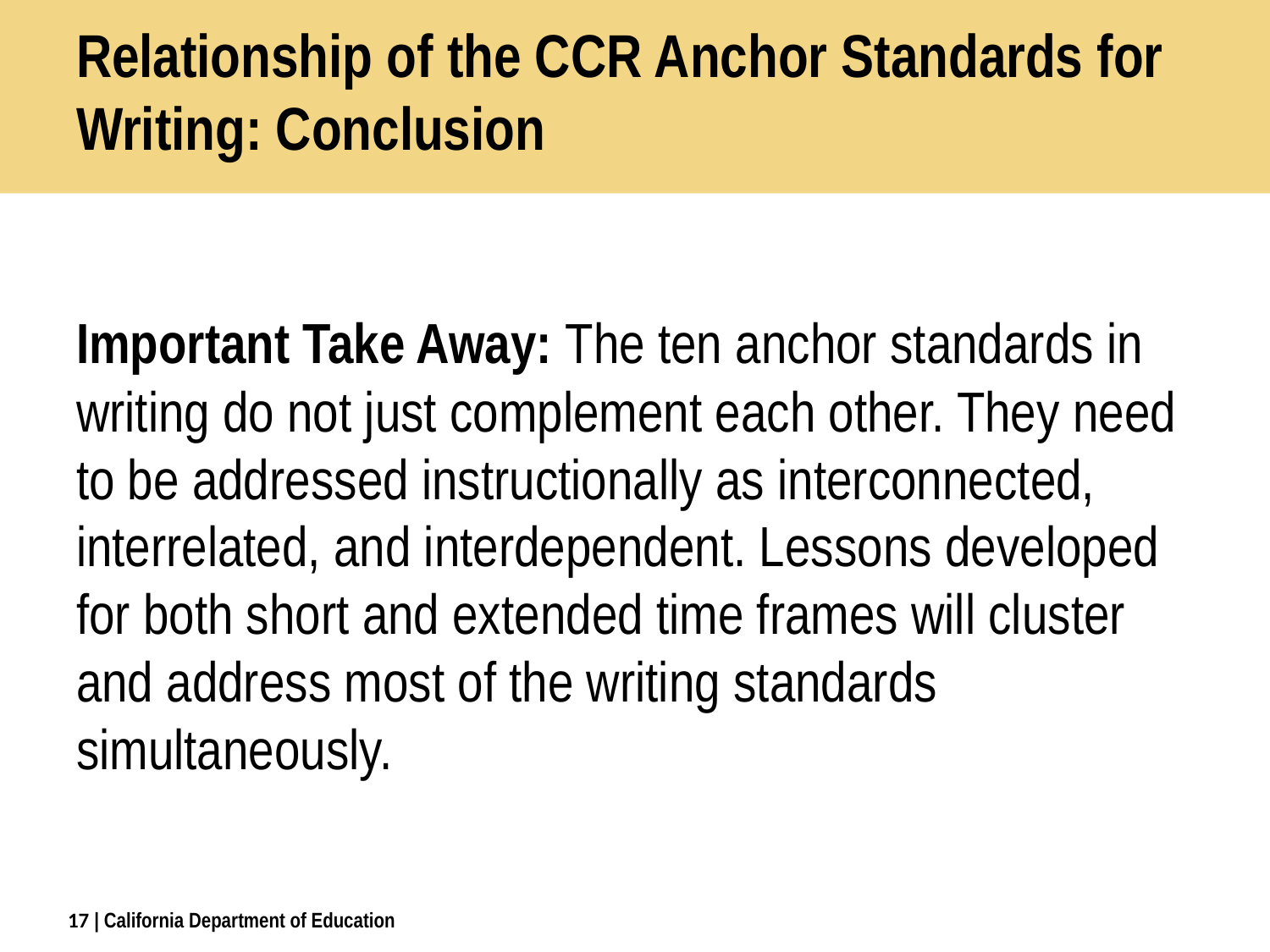

# Relationship of the CCR Anchor Standards for Writing: Conclusion

Important Take Away: The ten anchor standards in writing do not just complement each other. They need to be addressed instructionally as interconnected, interrelated, and interdependent. Lessons developed for both short and extended time frames will cluster and address most of the writing standards simultaneously.

17
| California Department of Education